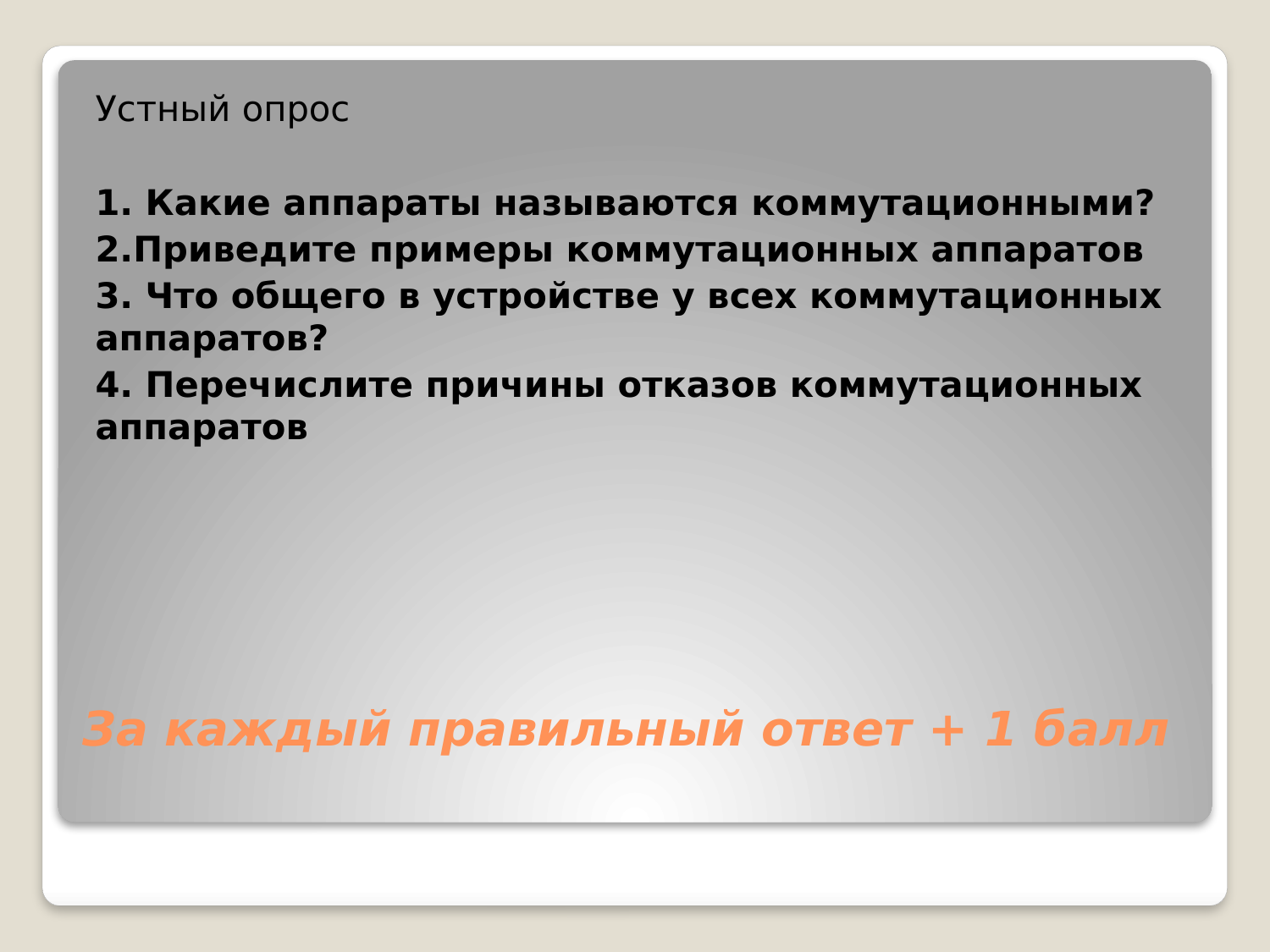

Устный опрос

1. Какие аппараты называются коммутационными?
2.Приведите примеры коммутационных аппаратов
3. Что общего в устройстве у всех коммутационных аппаратов?
4. Перечислите причины отказов коммутационных аппаратов

# За каждый правильный ответ + 1 балл